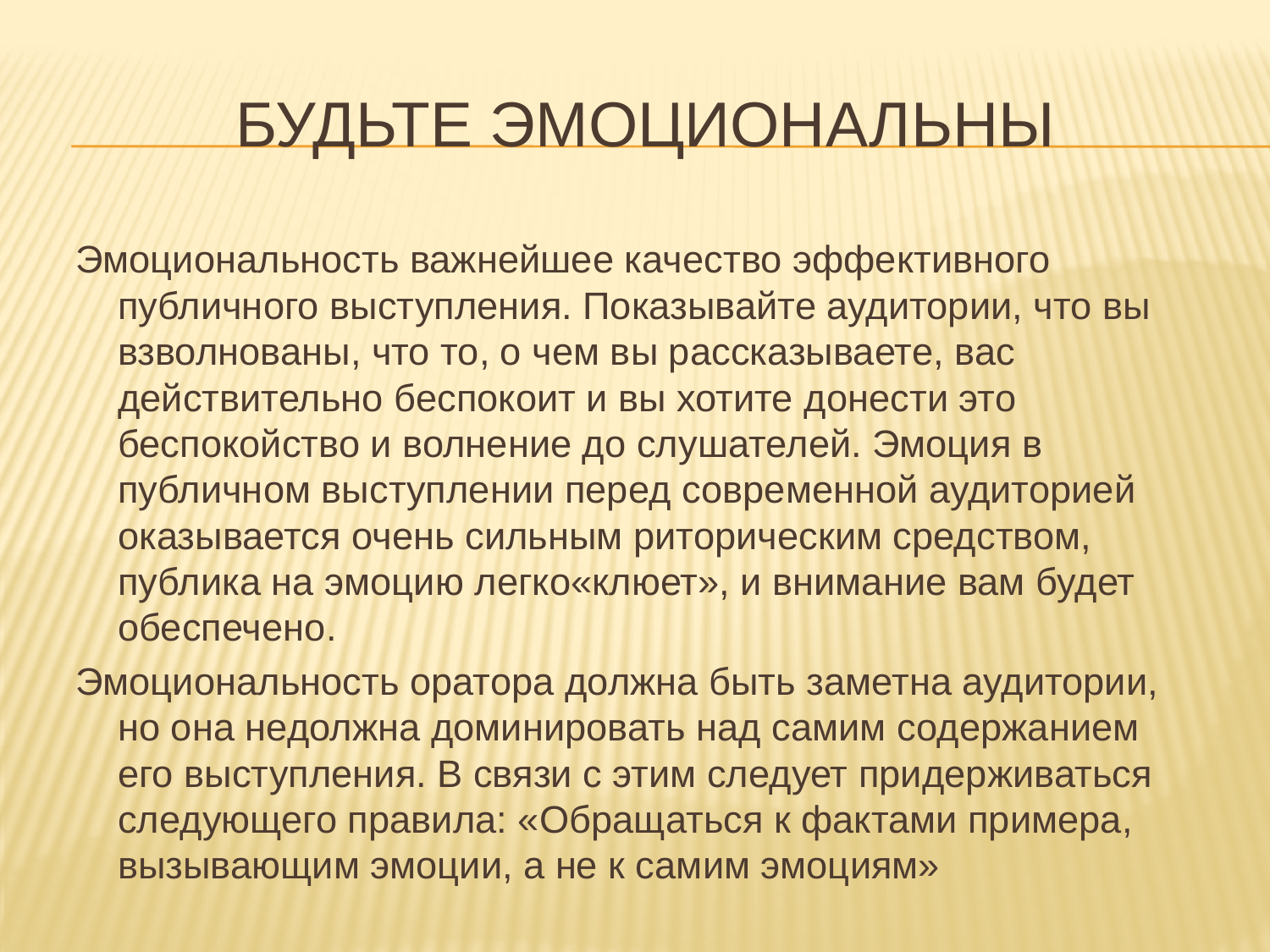

# Будьте эмоциональны
Эмоциональность важнейшее качество эффективного публичного выступления. Показывайте аудитории, что вы взволнованы, что то, о чем вы рассказываете, вас действительно беспокоит и вы хотите донести это беспокойство и волнение до слушателей. Эмоция в публичном выступлении перед современной аудиторией оказывается очень сильным риторическим средством, публика на эмоцию легко«клюет», и внимание вам будет обеспечено.
Эмоциональность оратора должна быть заметна аудитории, но она недолжна доминировать над самим содержанием его выступления. В связи с этим следует придерживаться следующего правила: «Обращаться к фактами примера, вызывающим эмоции, а не к самим эмоциям»